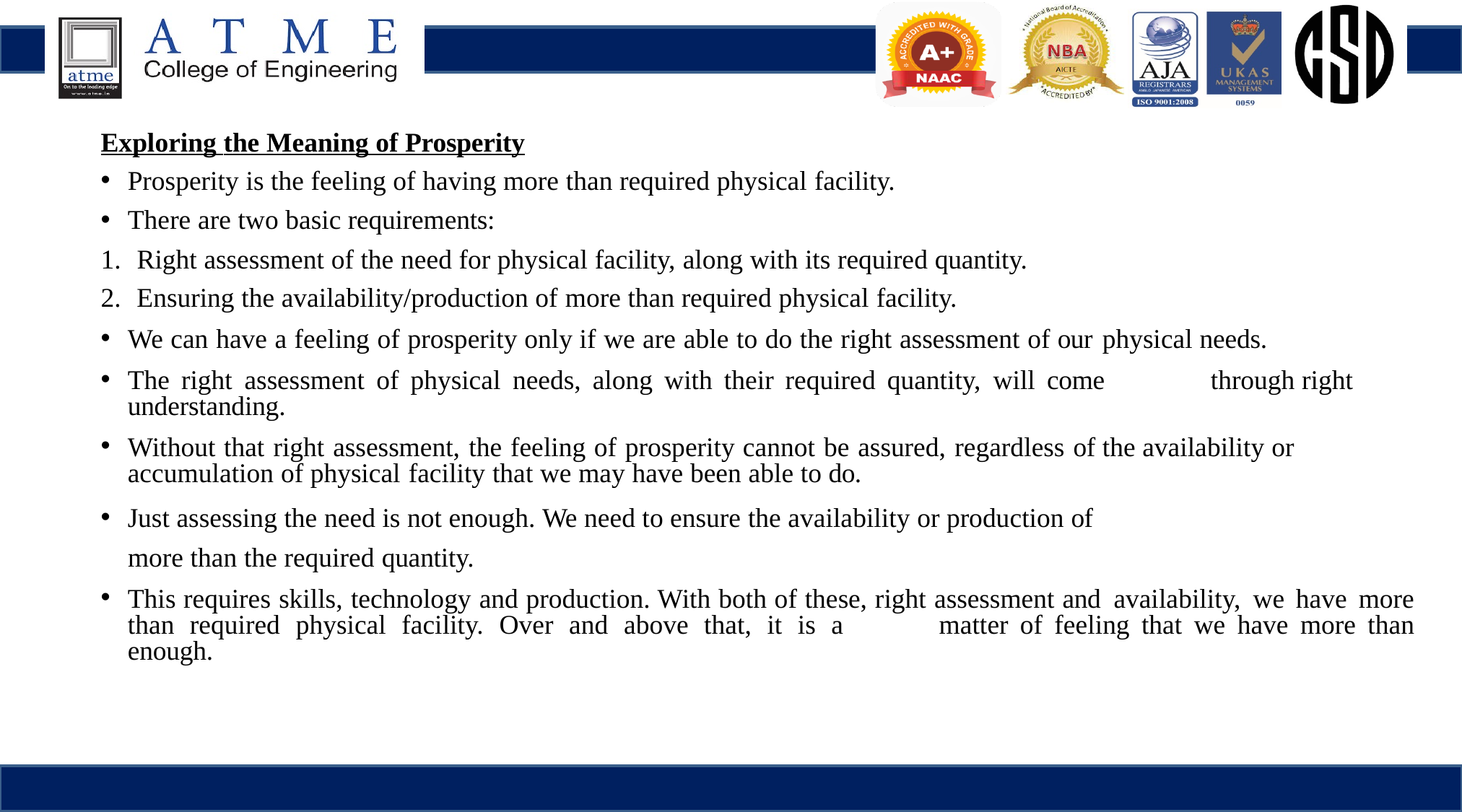

Exploring the Meaning of Prosperity
Prosperity is the feeling of having more than required physical facility.
There are two basic requirements:
Right assessment of the need for physical facility, along with its required quantity.
Ensuring the availability/production of more than required physical facility.
We can have a feeling of prosperity only if we are able to do the right assessment of our 	physical needs.
The right assessment of physical needs, along with their required quantity, will come 	through right understanding.
Without that right assessment, the feeling of prosperity cannot be assured, regardless of 	the availability or accumulation of physical facility that we may have been able to do.
Just assessing the need is not enough. We need to ensure the availability or production of
more than the required quantity.
This requires skills, technology and production. With both of these, right assessment and 	availability, we have more than required physical facility. Over and above that, it is a 	matter of feeling that we have more than enough.